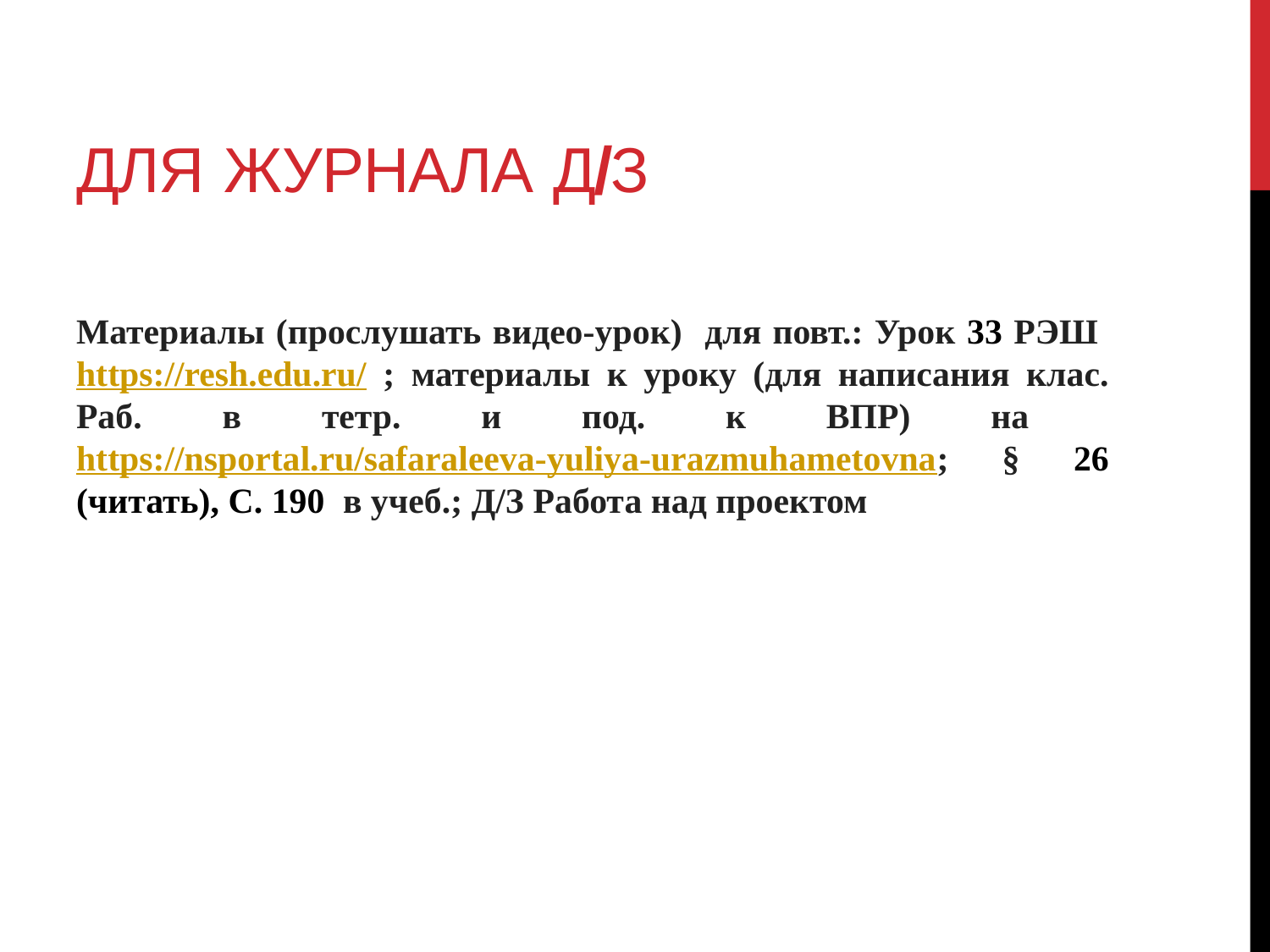

# Для журнала Д/з

Материалы (прослушать видео-урок)  для повт.: Урок 33 РЭШ  https://resh.edu.ru/ ; материалы к уроку (для написания клас. Раб. в тетр. и под. к ВПР) на  https://nsportal.ru/safaraleeva-yuliya-urazmuhametovna; § 26 (читать), С. 190  в учеб.; Д/З Работа над проектом